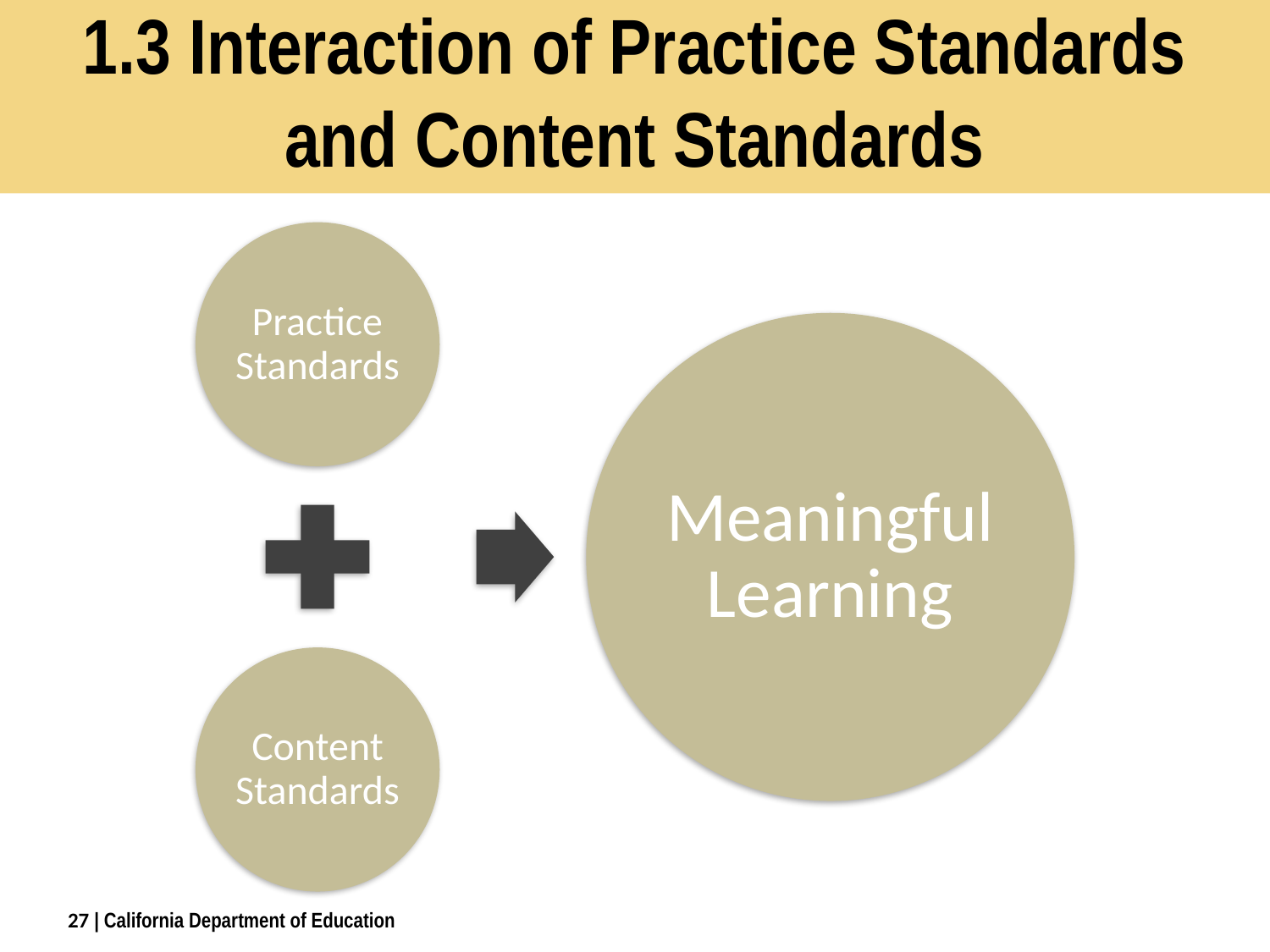

# 1.3 Interaction of Practice Standards and Content Standards
Practice Standards

Content Standards

Meaningful Learning
27
| California Department of Education